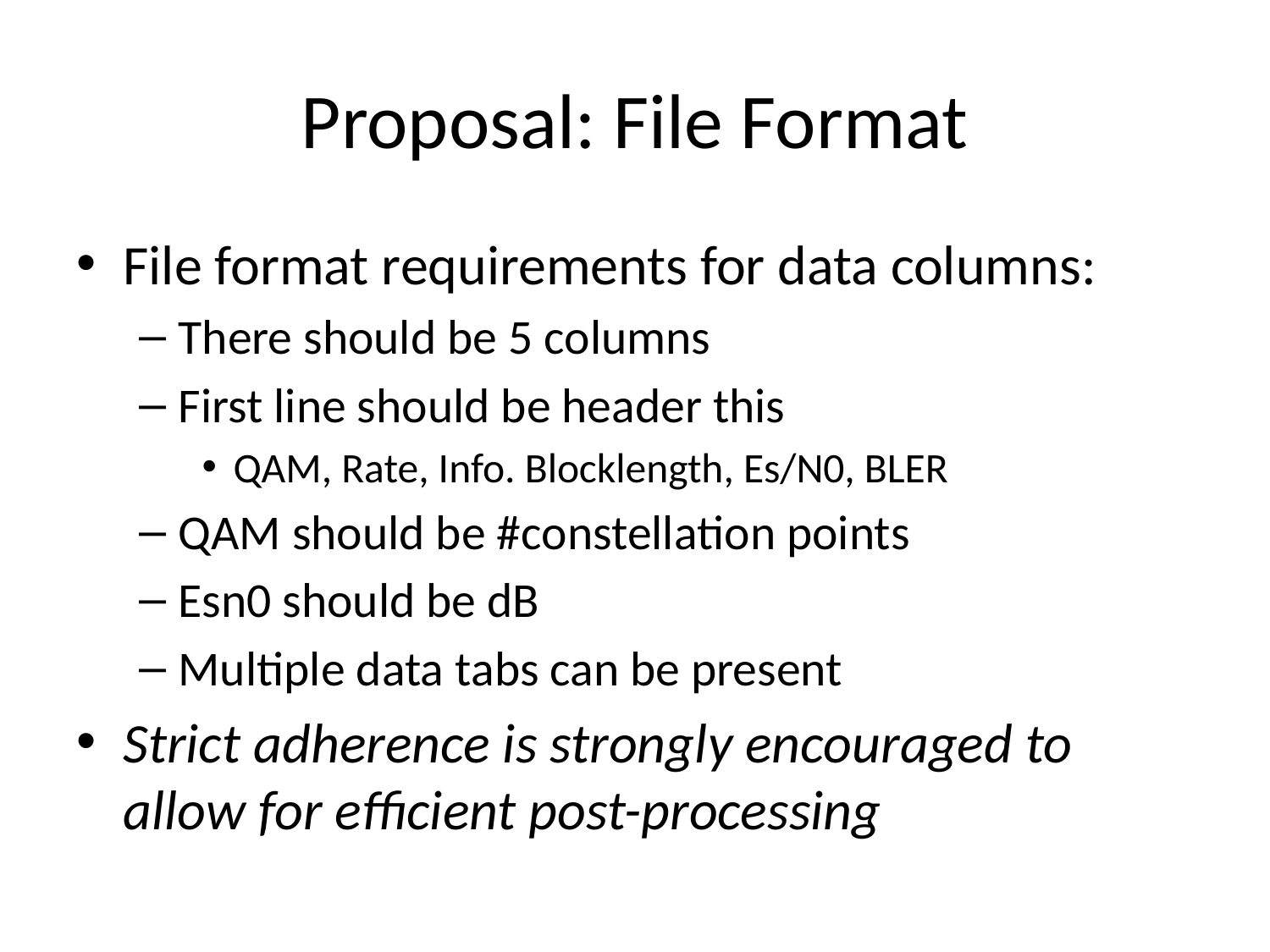

# Proposal: File Format
File format requirements for data columns:
There should be 5 columns
First line should be header this
QAM, Rate, Info. Blocklength, Es/N0, BLER
QAM should be #constellation points
Esn0 should be dB
Multiple data tabs can be present
Strict adherence is strongly encouraged to allow for efficient post-processing